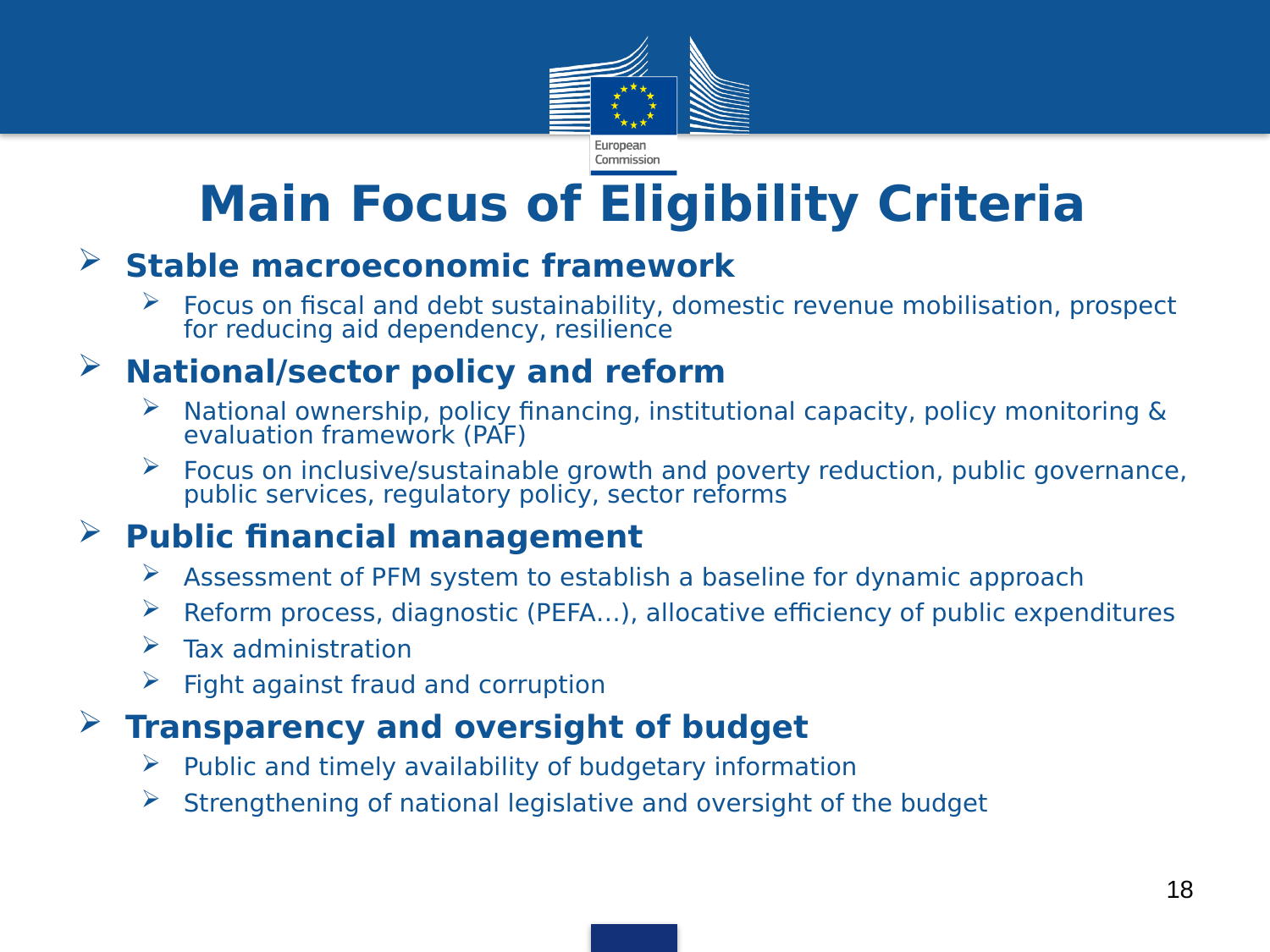

# Main Focus of Eligibility Criteria
Stable macroeconomic framework
Focus on fiscal and debt sustainability, domestic revenue mobilisation, prospect for reducing aid dependency, resilience
National/sector policy and reform
National ownership, policy financing, institutional capacity, policy monitoring & evaluation framework (PAF)
Focus on inclusive/sustainable growth and poverty reduction, public governance, public services, regulatory policy, sector reforms
Public financial management
Assessment of PFM system to establish a baseline for dynamic approach
Reform process, diagnostic (PEFA…), allocative efficiency of public expenditures
Tax administration
Fight against fraud and corruption
Transparency and oversight of budget
Public and timely availability of budgetary information
Strengthening of national legislative and oversight of the budget

18